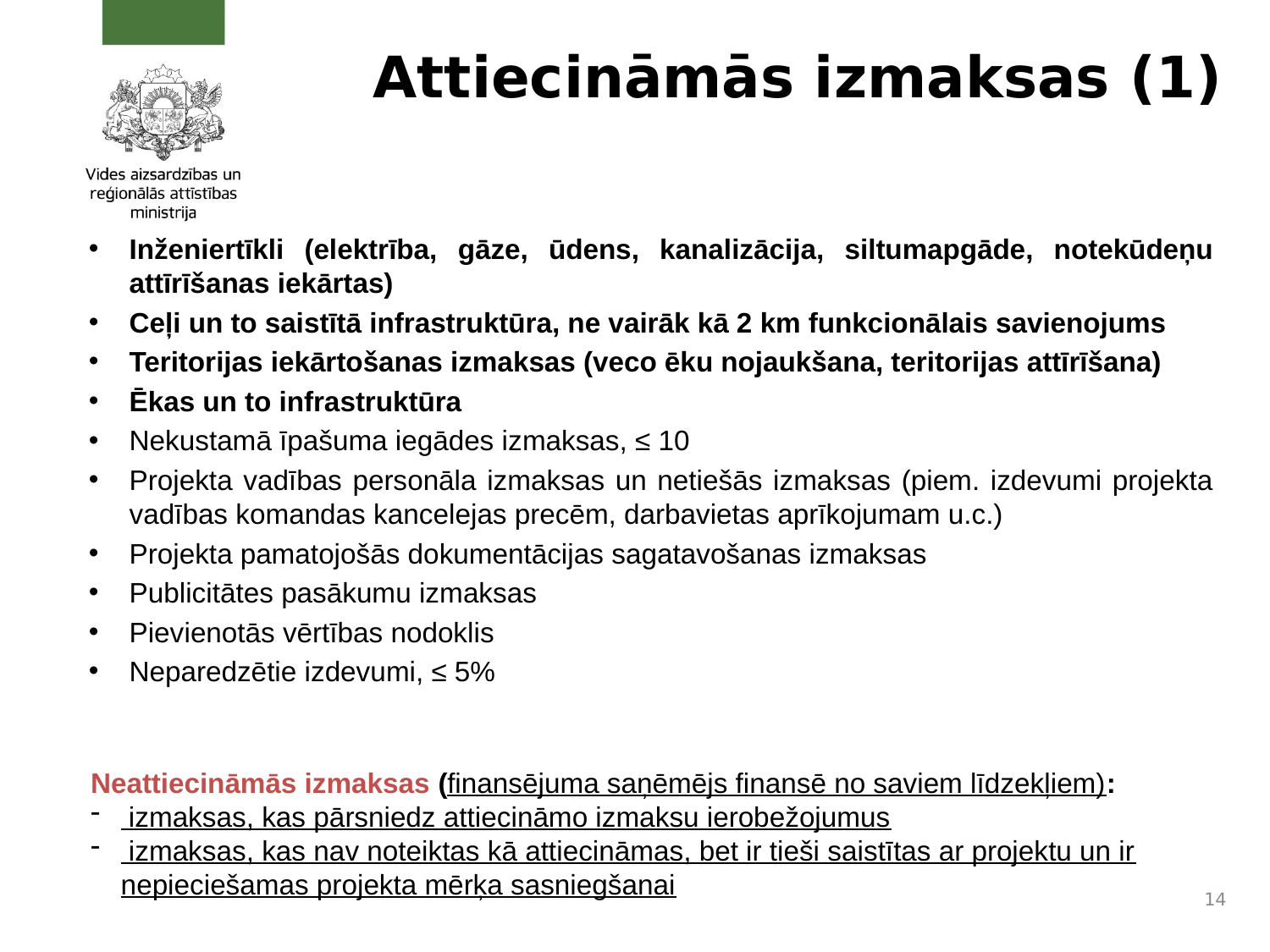

# Attiecināmās izmaksas (1)
Inženiertīkli (elektrība, gāze, ūdens, kanalizācija, siltumapgāde, notekūdeņu attīrīšanas iekārtas)
Ceļi un to saistītā infrastruktūra, ne vairāk kā 2 km funkcionālais savienojums
Teritorijas iekārtošanas izmaksas (veco ēku nojaukšana, teritorijas attīrīšana)
Ēkas un to infrastruktūra
Nekustamā īpašuma iegādes izmaksas, ≤ 10
Projekta vadības personāla izmaksas un netiešās izmaksas (piem. izdevumi projekta vadības komandas kancelejas precēm, darbavietas aprīkojumam u.c.)
Projekta pamatojošās dokumentācijas sagatavošanas izmaksas
Publicitātes pasākumu izmaksas
Pievienotās vērtības nodoklis
Neparedzētie izdevumi, ≤ 5%

Neattiecināmās izmaksas (finansējuma saņēmējs finansē no saviem līdzekļiem):
 izmaksas, kas pārsniedz attiecināmo izmaksu ierobežojumus
 izmaksas, kas nav noteiktas kā attiecināmas, bet ir tieši saistītas ar projektu un ir nepieciešamas projekta mērķa sasniegšanai

14